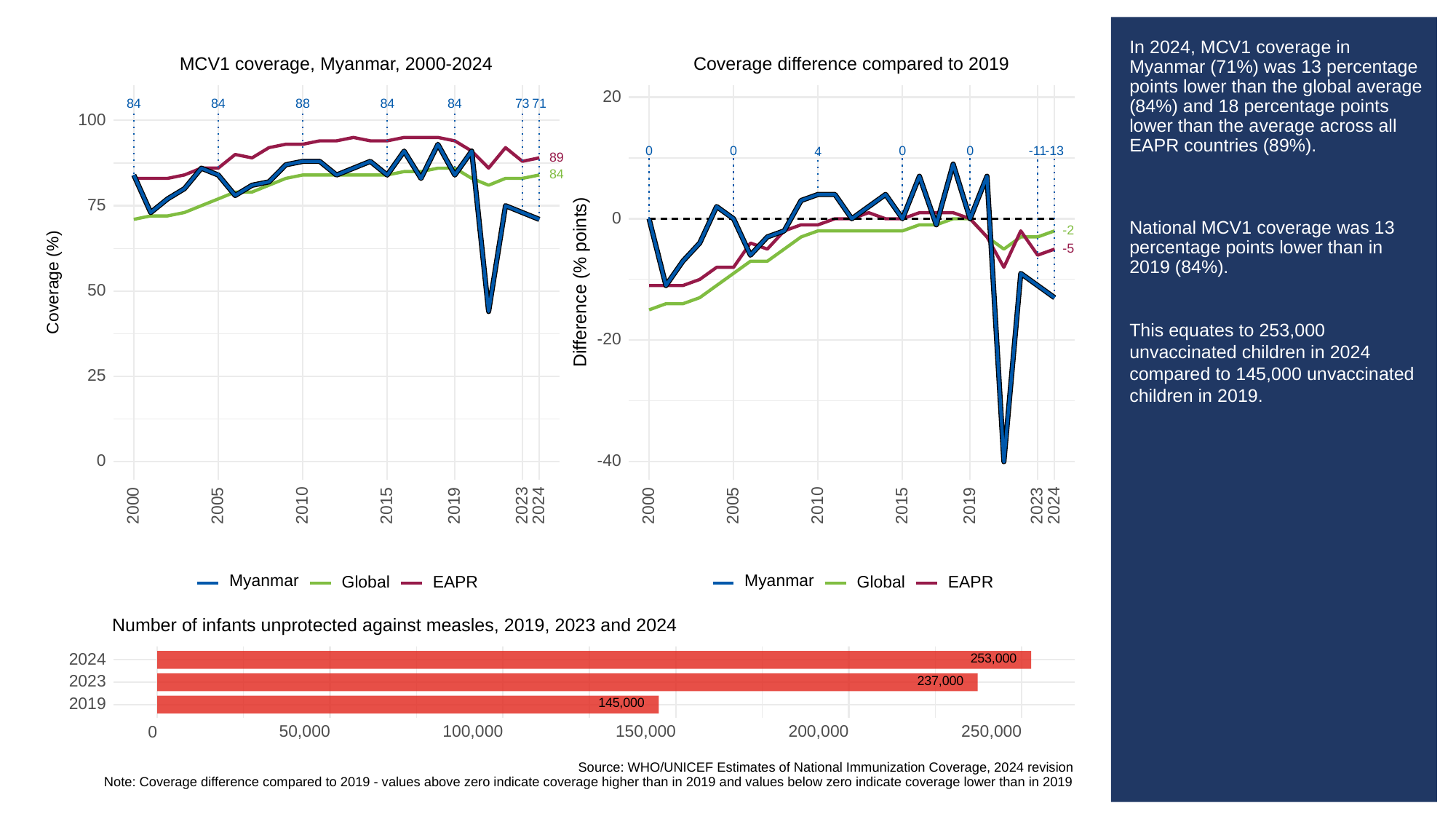

# In 2024, MCV1 coverage in Myanmar (71%) was 13 percentage points lower than the global average (84%) and 18 percentage points lower than the average across all EAPR countries (89%).

National MCV1 coverage was 13 percentage points lower than in 2019 (84%).

This equates to 253,000 unvaccinated children in 2024 compared to 145,000 unvaccinated children in 2019.

MCV1 coverage, Myanmar, 2000-2024
Coverage difference compared to 2019

20

73
84
84
88
84
84
71

100

-13
0
0
0
0
-11
4
89

84
75

0

-2
-5

Difference (% points)
Coverage (%)

50

-20

25

0
-40

2023
2023
2000
2005
2010
2015
2019
2024
2000
2005
2010
2015
2019
2024
Myanmar
Myanmar
Global
Global
EAPR
EAPR

Number of infants unprotected against measles, 2019, 2023 and 2024

253,000
2024

237,000
2023

145,000
2019

50,000
100,000
150,000
200,000
250,000
0
Source: WHO/UNICEF Estimates of National Immunization Coverage, 2024 revision
Note: Coverage difference compared to 2019 - values above zero indicate coverage higher than in 2019 and values below zero indicate coverage lower than in 2019